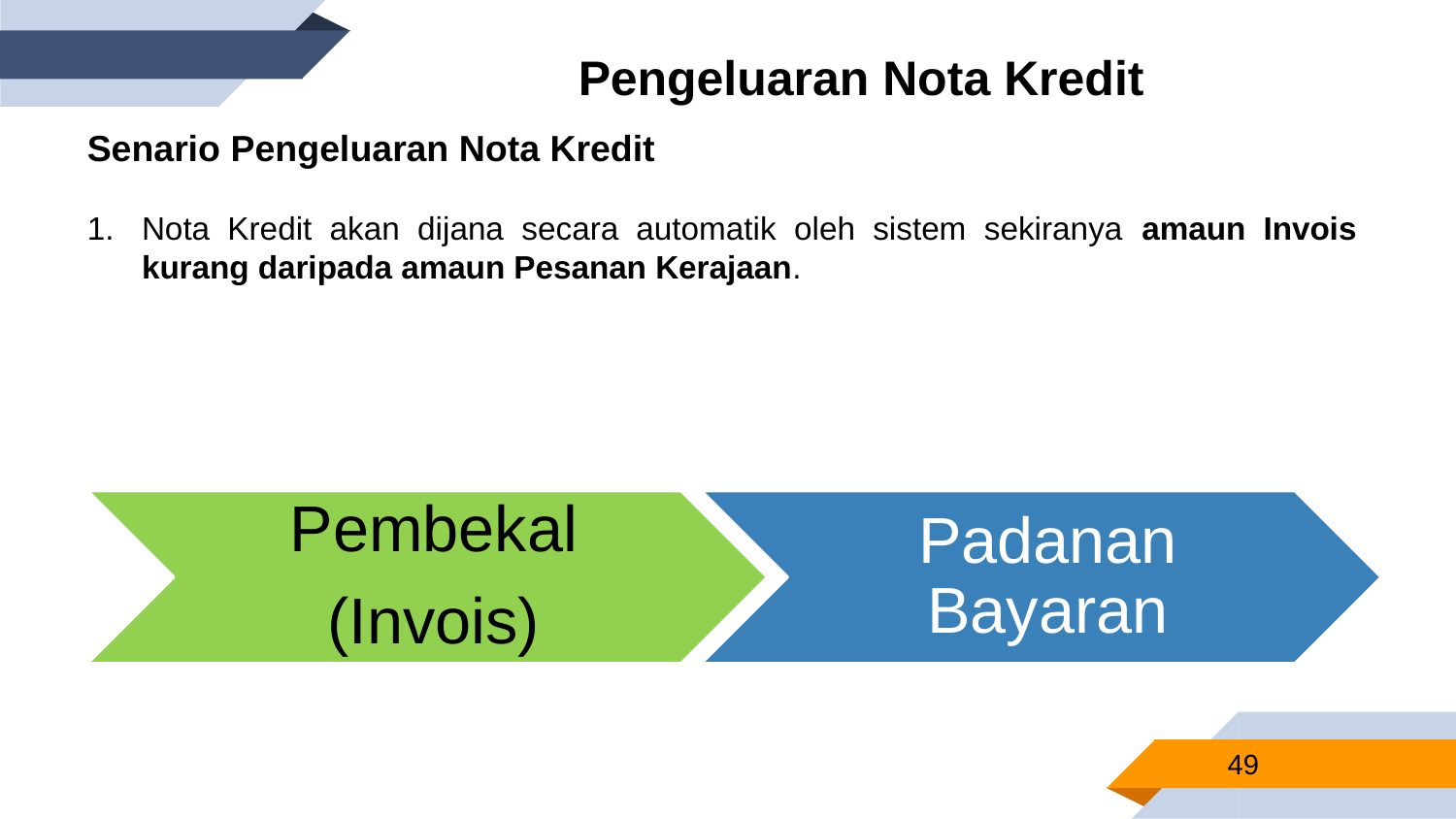

Pengeluaran Nota Kredit
Senario Pengeluaran Nota Kredit

Nota Kredit akan dijana secara automatik oleh sistem sekiranya amaun Invois kurang daripada amaun Pesanan Kerajaan.
Pembekal
(Invois)
Padanan Bayaran
49